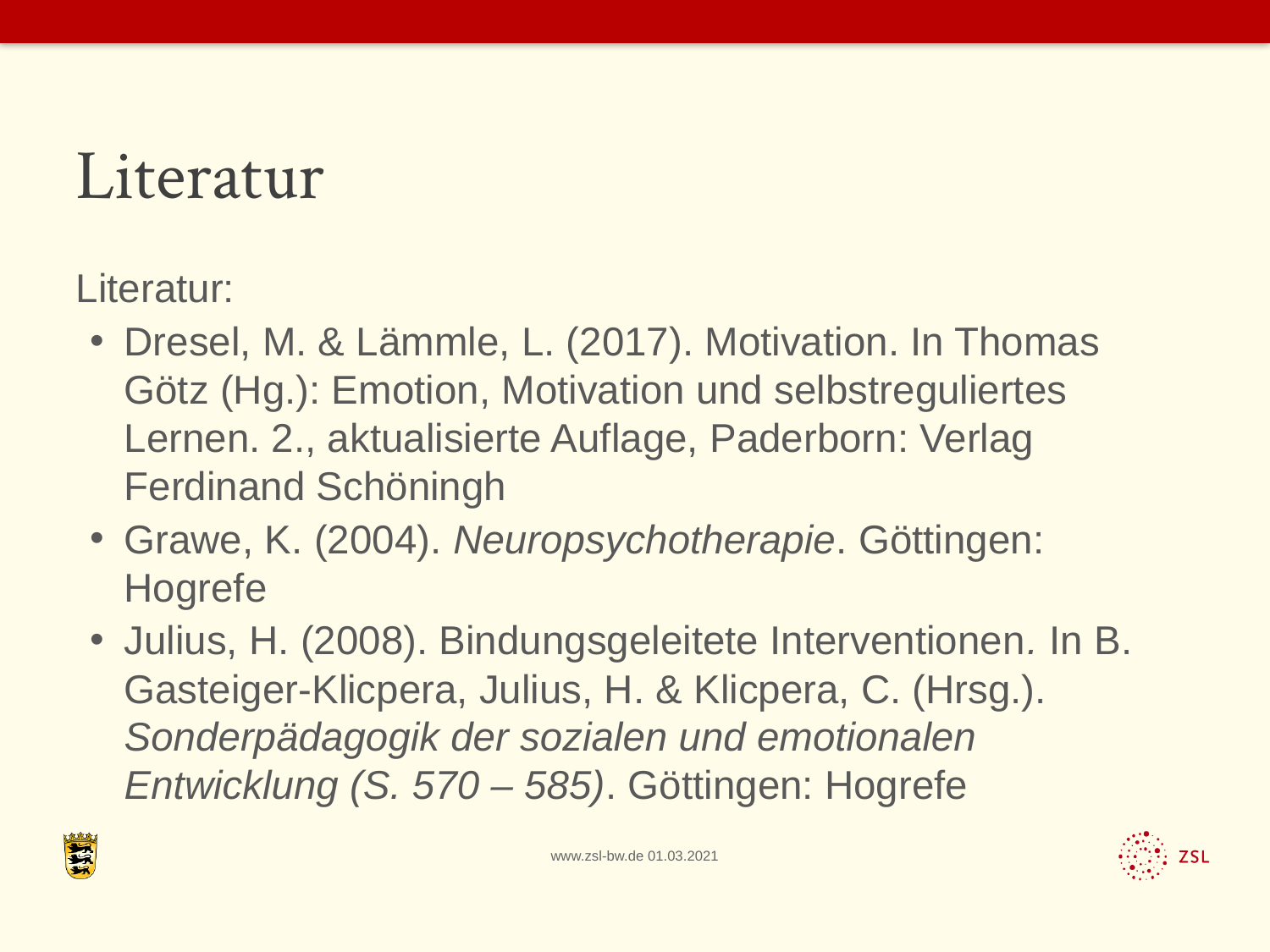

# Literatur
Literatur:
Dresel, M. & Lämmle, L. (2017). Motivation. In Thomas Götz (Hg.): Emotion, Motivation und selbstreguliertes Lernen. 2., aktualisierte Auflage, Paderborn: Verlag Ferdinand Schöningh
Grawe, K. (2004). Neuropsychotherapie. Göttingen: Hogrefe
Julius, H. (2008). Bindungsgeleitete Interventionen. In B. Gasteiger-Klicpera, Julius, H. & Klicpera, C. (Hrsg.). Sonderpädagogik der sozialen und emotionalen Entwicklung (S. 570 – 585). Göttingen: Hogrefe